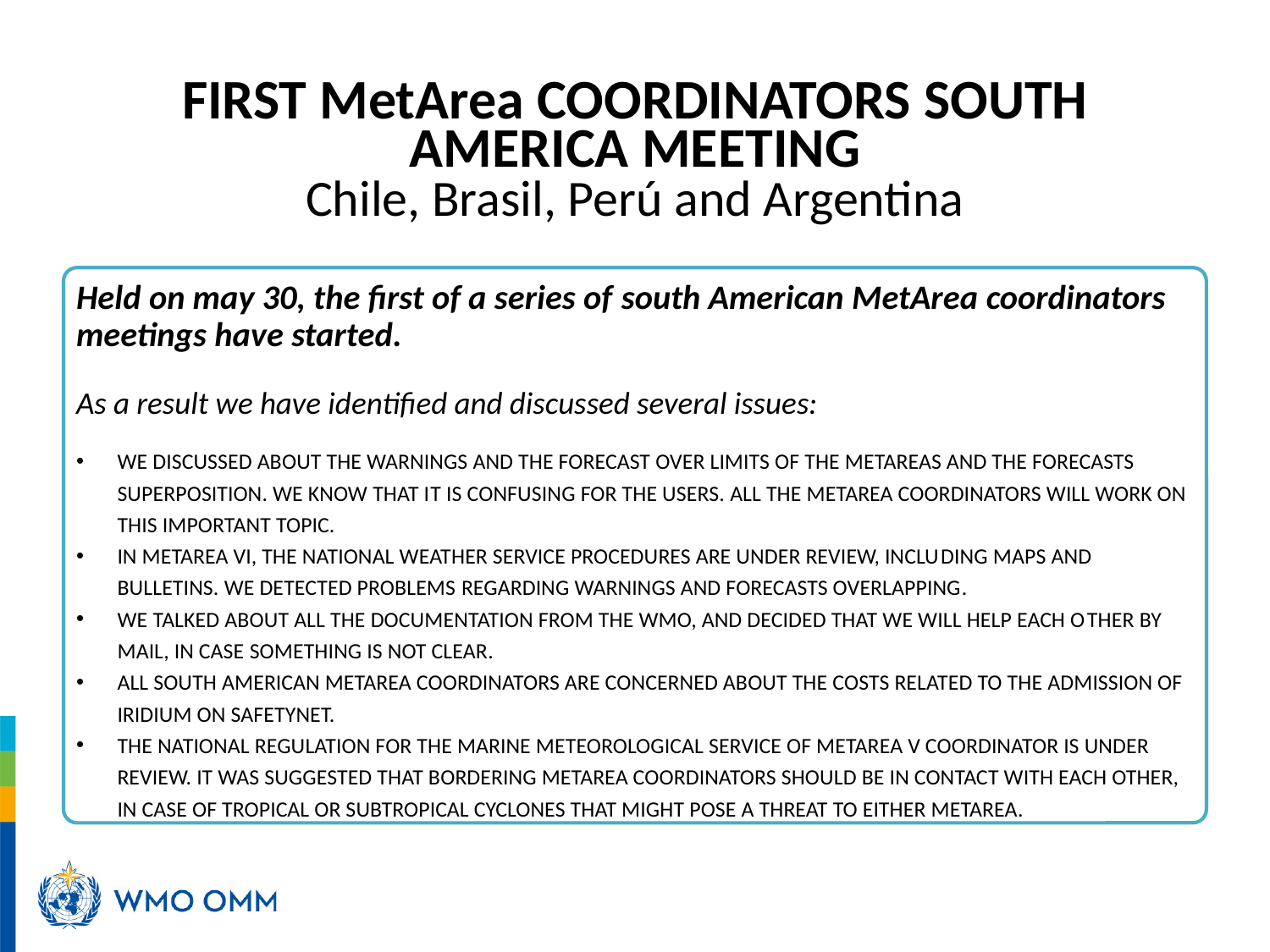

# FIRST MetArea COORDINATORS SOUTH AMERICA MEETING Chile, Brasil, Perú and Argentina

Held on may 30, the first of a series of south American MetArea coordinators meetings have started.

As a result we have identified and discussed several issues:

WE DISCUSSED ABOUT THE WARNINGS AND THE FORECAST OVER LIMITS OF THE METAREAS AND THE FORECASTS SUPERPOSITION. WE KNOW THAT IT IS CONFUSING FOR THE USERS. ALL THE METAREA COORDINATORS WILL WORK ON THIS IMPORTANT TOPIC.
IN METAREA VI, THE NATIONAL WEATHER SERVICE PROCEDURES ARE UNDER REVIEW, INCLUDING MAPS AND BULLETINS. WE DETECTED PROBLEMS REGARDING WARNINGS AND FORECASTS OVERLAPPING.
WE TALKED ABOUT ALL THE DOCUMENTATION FROM THE WMO, AND DECIDED THAT WE WILL HELP EACH OTHER BY MAIL, IN CASE SOMETHING IS NOT CLEAR.
ALL SOUTH AMERICAN METAREA COORDINATORS ARE CONCERNED ABOUT THE COSTS RELATED TO THE ADMISSION OF IRIDIUM ON SAFETYNET.
THE NATIONAL REGULATION FOR THE MARINE METEOROLOGICAL SERVICE OF METAREA V COORDINATOR IS UNDER REVIEW. IT WAS SUGGESTED THAT BORDERING METAREA COORDINATORS SHOULD BE IN CONTACT WITH EACH OTHER, IN CASE OF TROPICAL OR SUBTROPICAL CYCLONES THAT MIGHT POSE A THREAT TO EITHER METAREA.